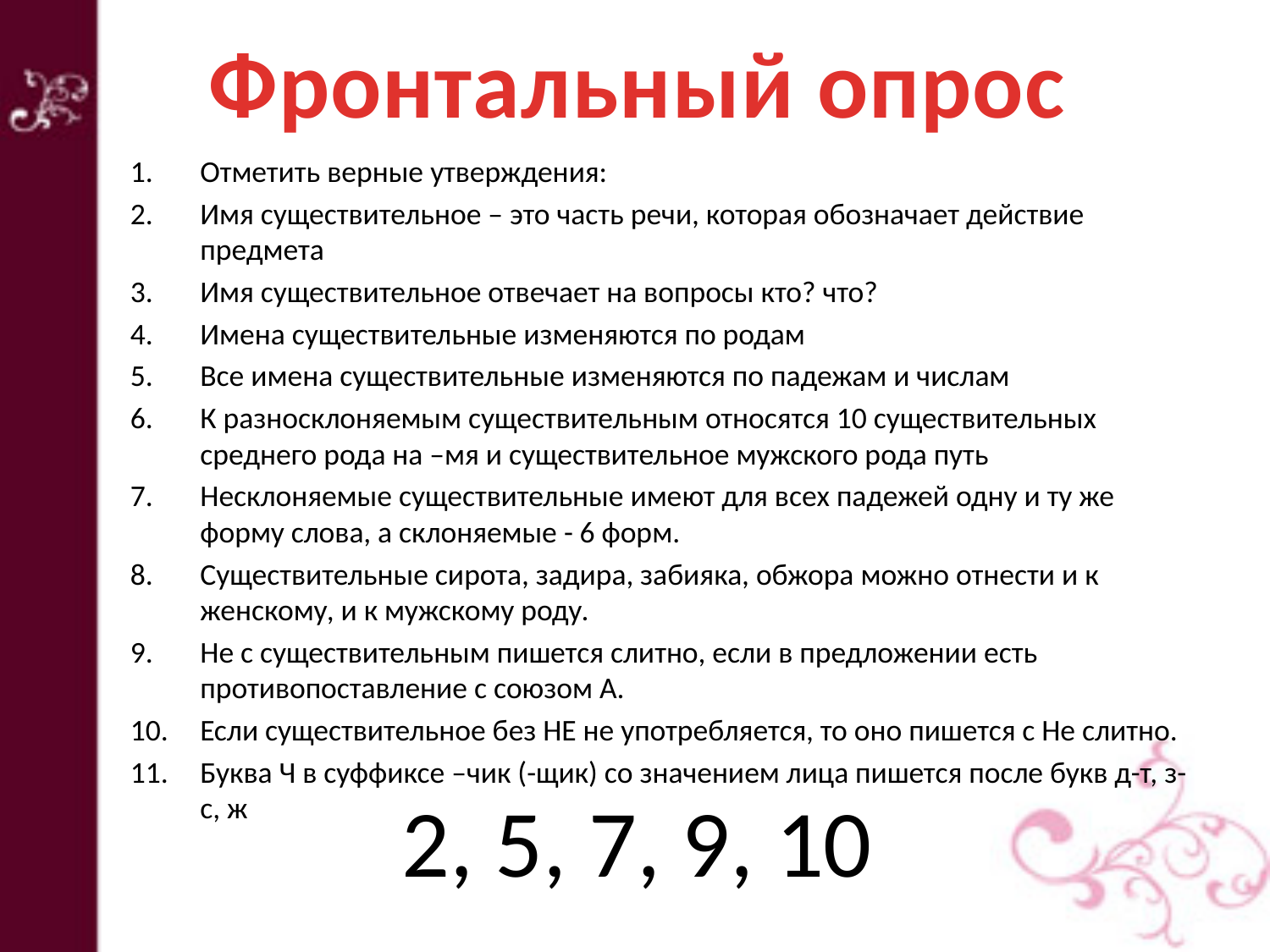

Фронтальный опрос
Отметить верные утверждения:
Имя существительное – это часть речи, которая обозначает действие предмета
Имя существительное отвечает на вопросы кто? что?
Имена существительные изменяются по родам
Все имена существительные изменяются по падежам и числам
К разносклоняемым существительным относятся 10 существительных среднего рода на –мя и существительное мужского рода путь
Несклоняемые существительные имеют для всех падежей одну и ту же форму слова, а склоняемые - 6 форм.
Существительные сирота, задира, забияка, обжора можно отнести и к женскому, и к мужскому роду.
Не с существительным пишется слитно, если в предложении есть противопоставление с союзом А.
Если существительное без НЕ не употребляется, то оно пишется с Не слитно.
Буква Ч в суффиксе –чик (-щик) со значением лица пишется после букв д-т, з-с, ж

2, 5, 7, 9, 10